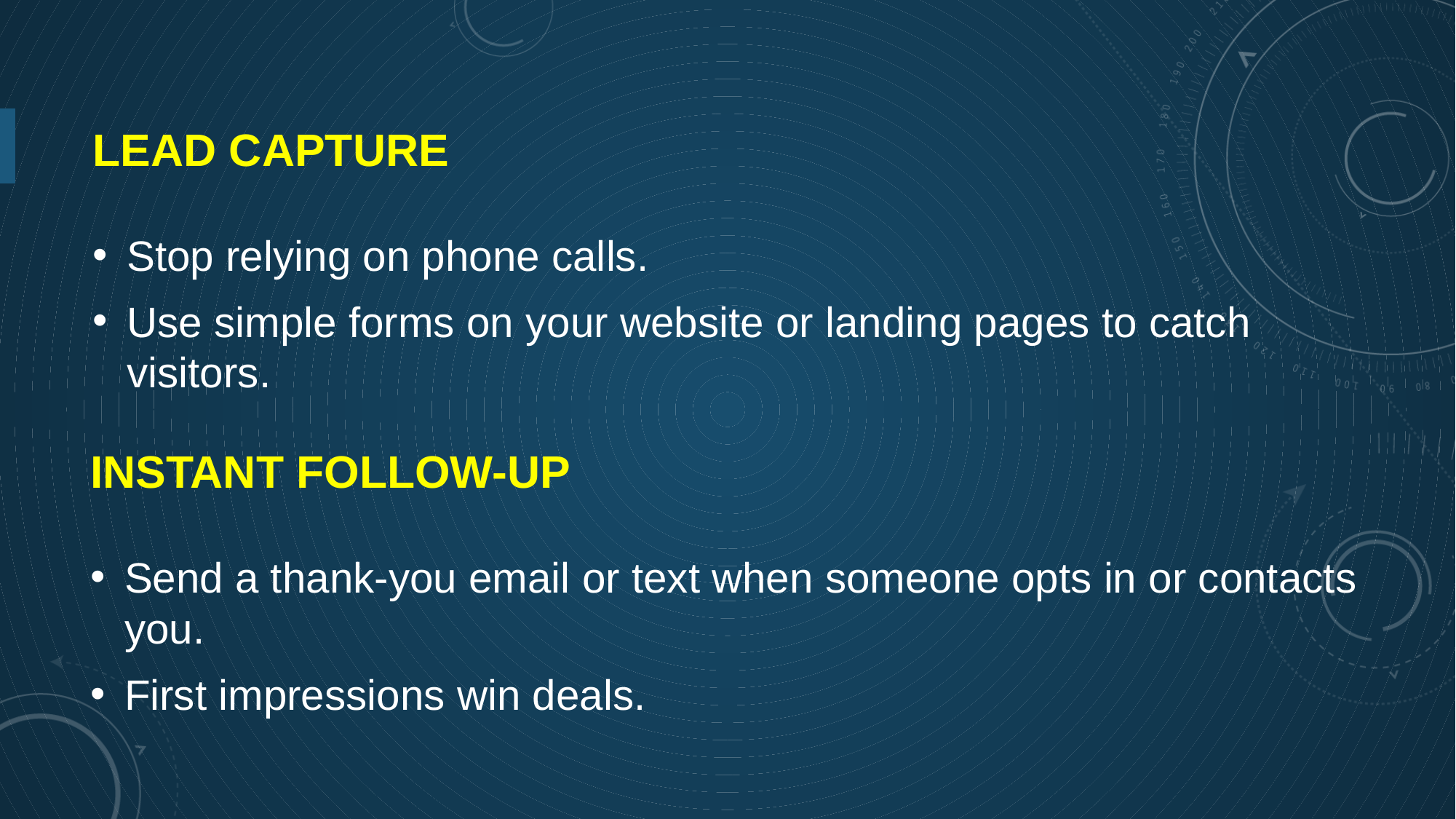

# Lead Capture
Stop relying on phone calls.
Use simple forms on your website or landing pages to catch visitors.
Instant Follow-Up
Send a thank-you email or text when someone opts in or contacts you.
First impressions win deals.